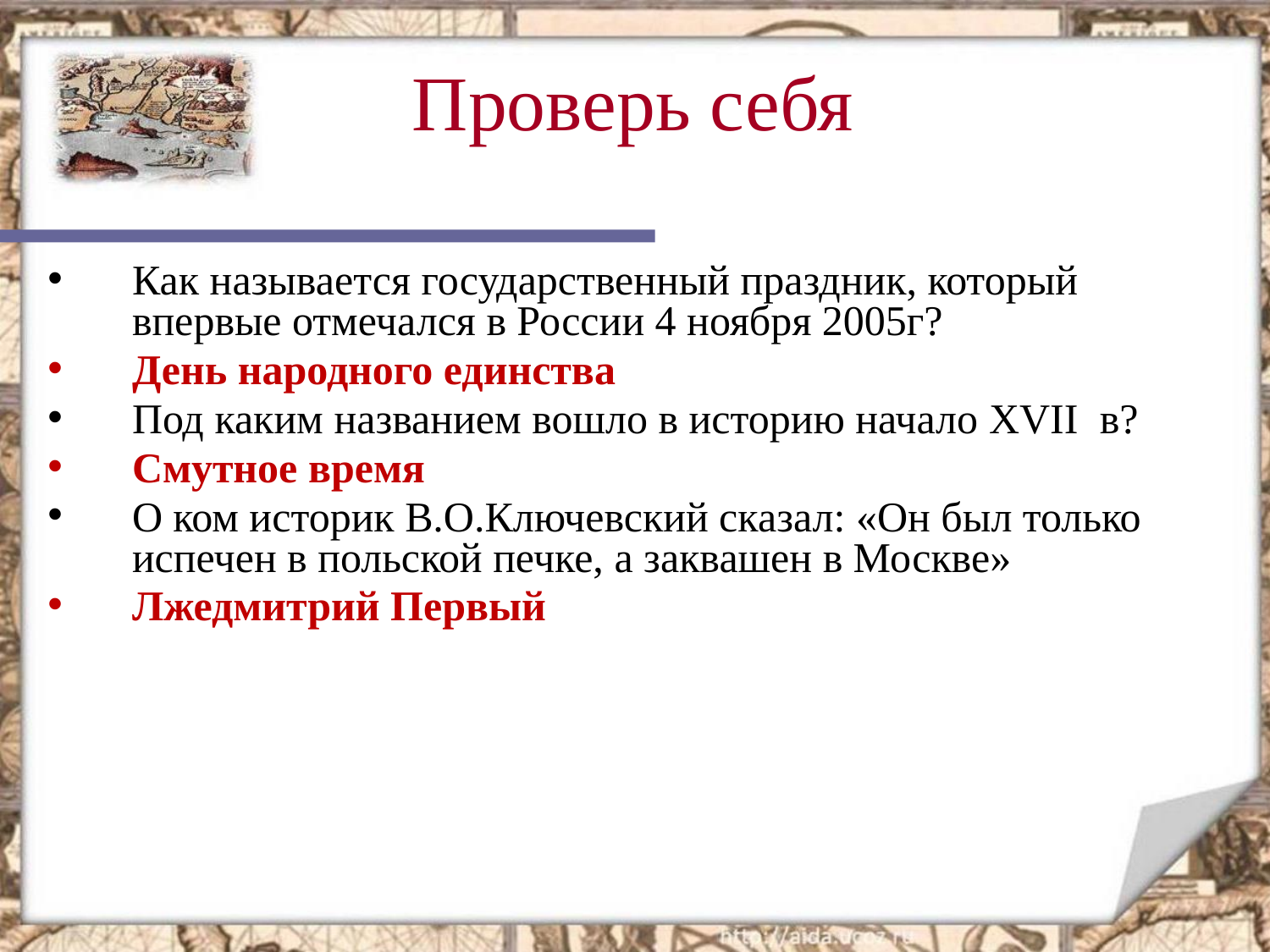

# Проверь себя

Как называется государственный праздник, который впервые отмечался в России 4 ноября 2005г?
День народного единства
Под каким названием вошло в историю начало XVII  в?
Смутное время
О ком историк В.О.Ключевский сказал: «Он был только испечен в польской печке, а заквашен в Москве»
Лжедмитрий Первый